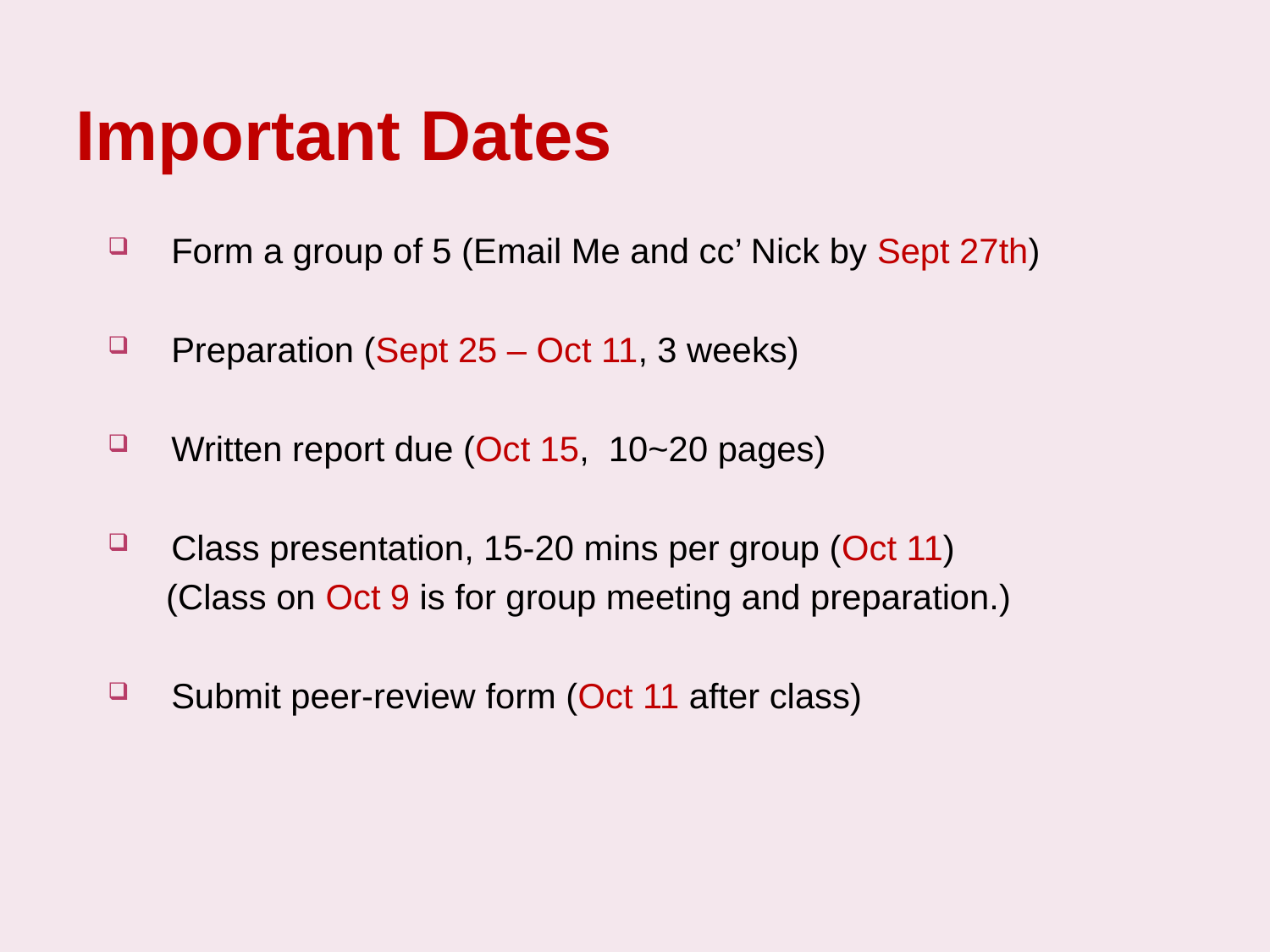

# Important Dates
Form a group of 5 (Email Me and cc’ Nick by Sept 27th)

Preparation (Sept 25 – Oct 11, 3 weeks)

Written report due (Oct 15,  10~20 pages)

Class presentation, 15-20 mins per group (Oct 11)
      (Class on Oct 9 is for group meeting and preparation.)

Submit peer-review form (Oct 11 after class)